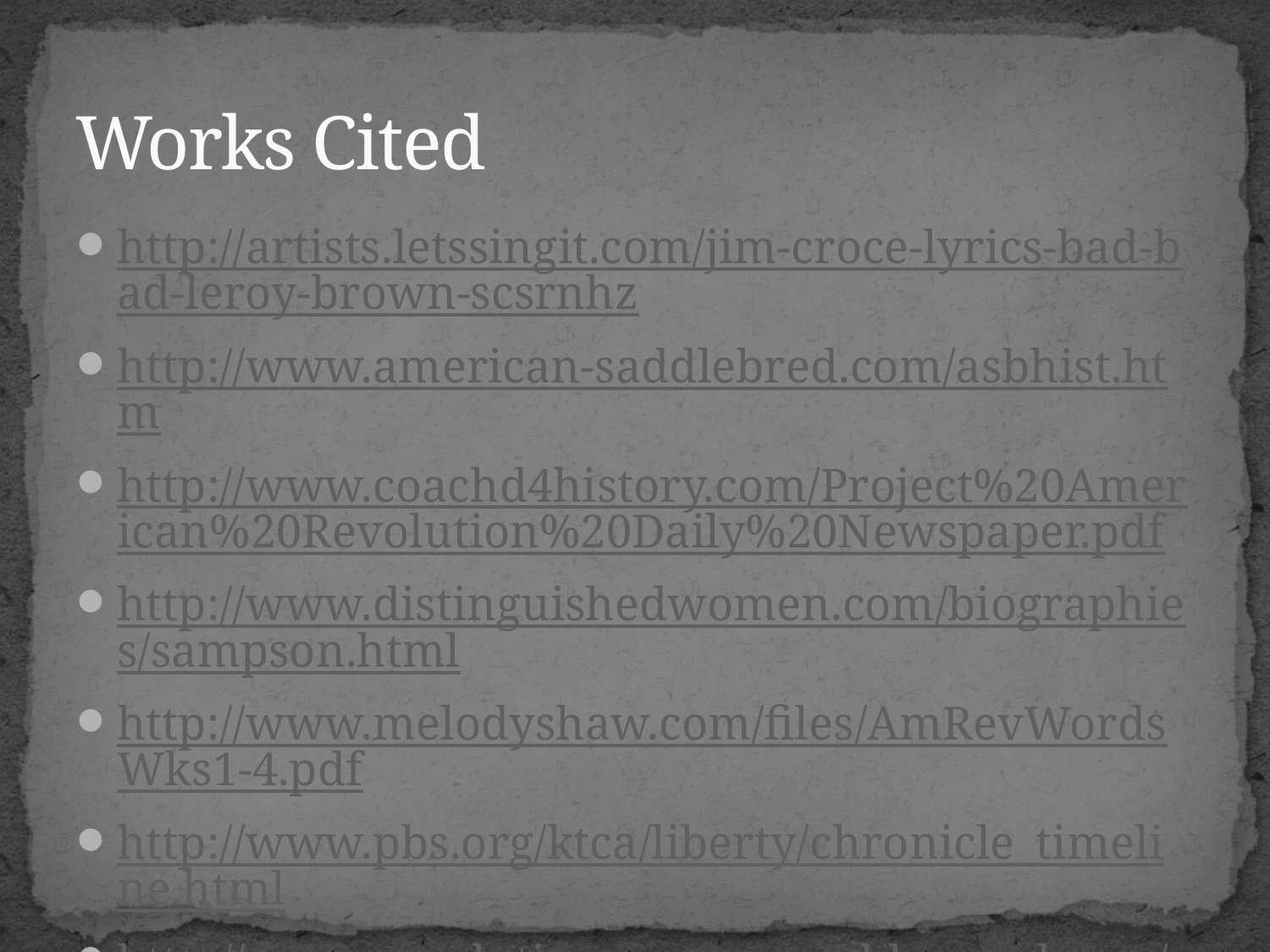

# Works Cited
http://artists.letssingit.com/jim-croce-lyrics-bad-bad-leroy-brown-scsrnhz
http://www.american-saddlebred.com/asbhist.htm
http://www.coachd4history.com/Project%20American%20Revolution%20Daily%20Newspaper.pdf
http://www.distinguishedwomen.com/biographies/sampson.html
http://www.melodyshaw.com/files/AmRevWordsWks1-4.pdf
http://www.pbs.org/ktca/liberty/chronicle_timeline.html
http://www.revolutionary-war-and-beyond.com/revolutionary-war-facts.html
Accessed: April 12, 2012